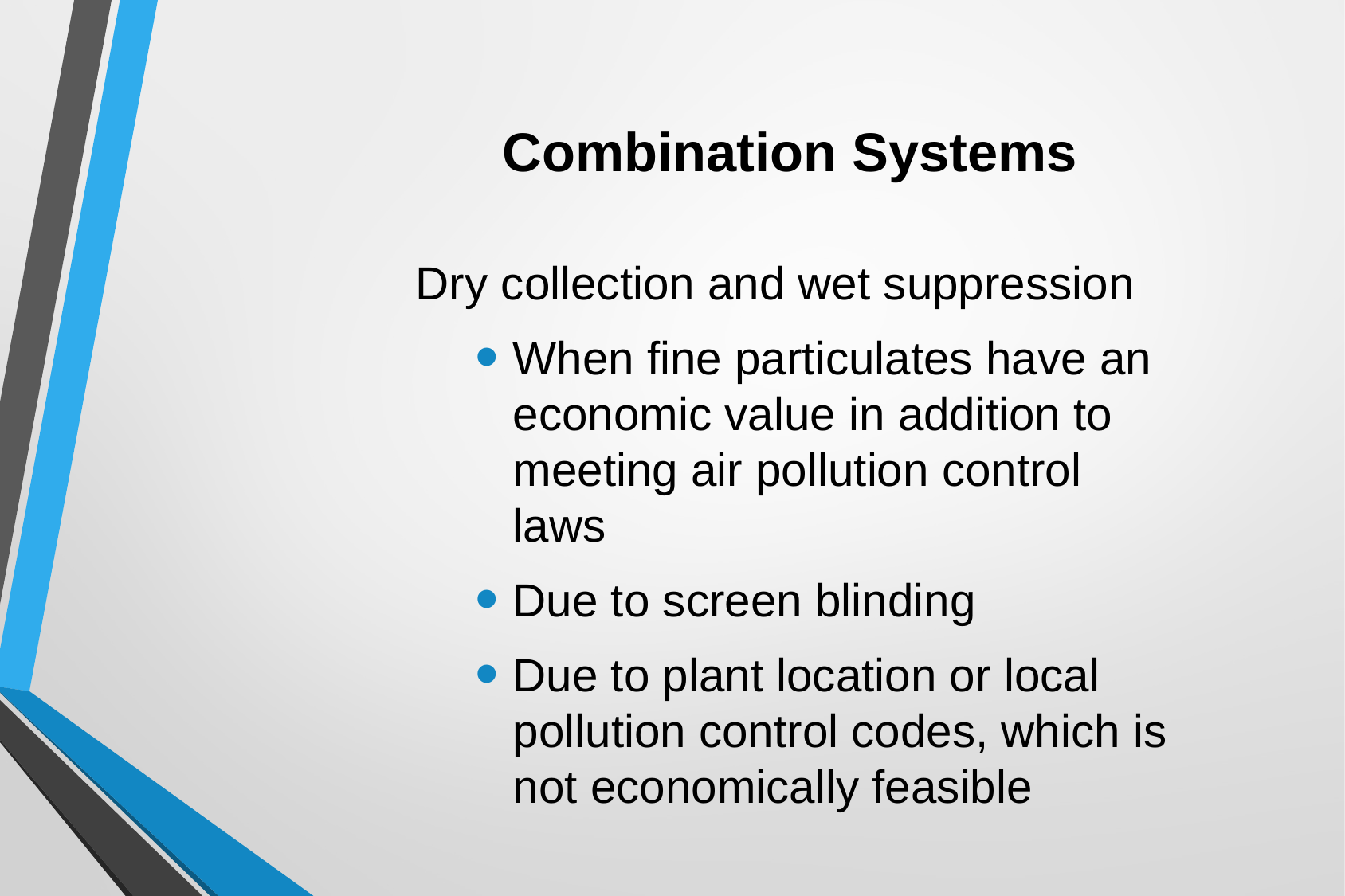

Combination Systems
Dry collection and wet suppression
When fine particulates have an economic value in addition to meeting air pollution control laws
Due to screen blinding
Due to plant location or local pollution control codes, which is not economically feasible